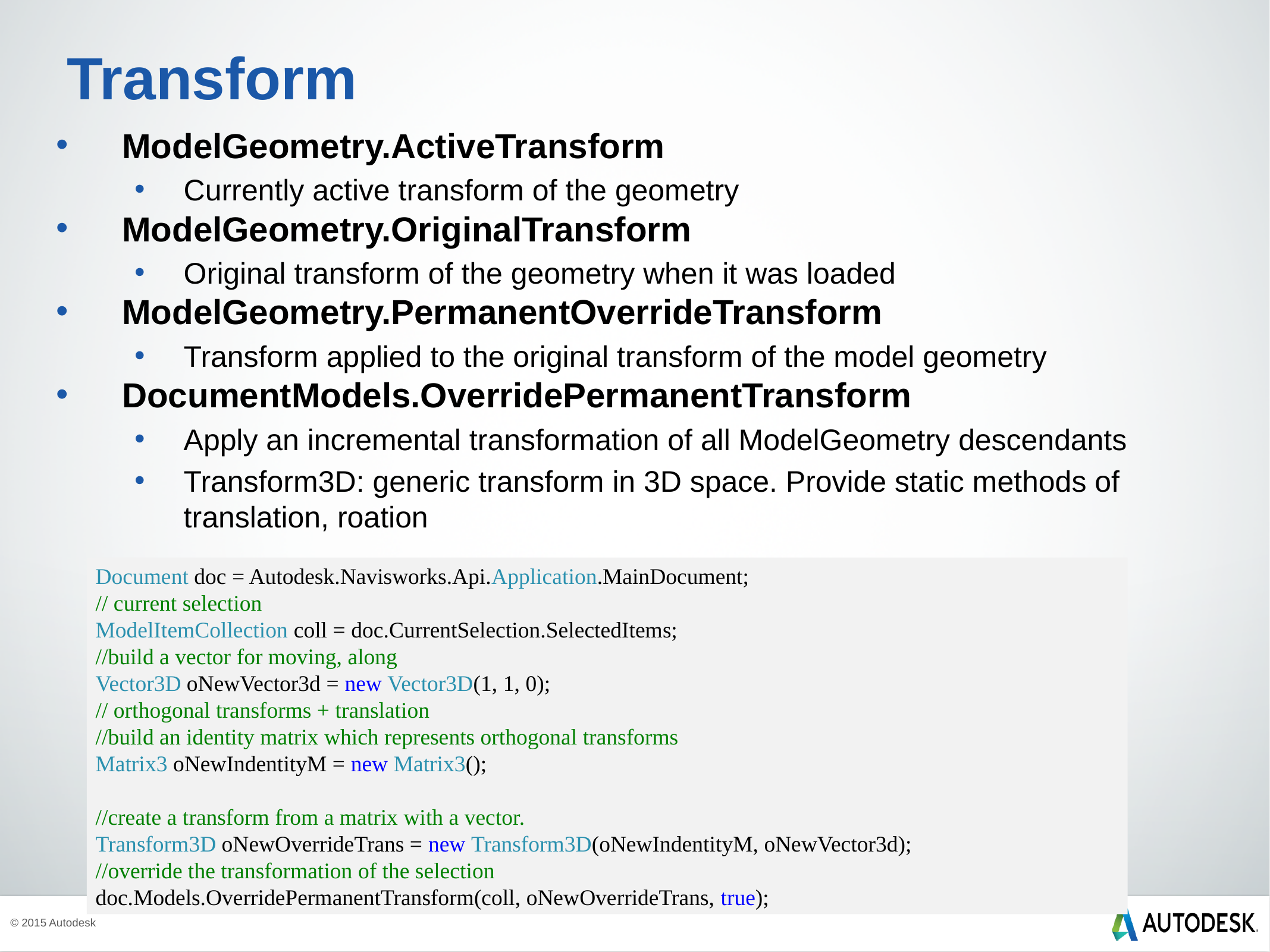

# Transform
ModelGeometry.ActiveTransform
Currently active transform of the geometry
ModelGeometry.OriginalTransform
Original transform of the geometry when it was loaded
ModelGeometry.PermanentOverrideTransform
Transform applied to the original transform of the model geometry
DocumentModels.OverridePermanentTransform
Apply an incremental transformation of all ModelGeometry descendants
Transform3D: generic transform in 3D space. Provide static methods of translation, roation

Document doc = Autodesk.Navisworks.Api.Application.MainDocument;
// current selection
ModelItemCollection coll = doc.CurrentSelection.SelectedItems;
//build a vector for moving, along
Vector3D oNewVector3d = new Vector3D(1, 1, 0);
// orthogonal transforms + translation
//build an identity matrix which represents orthogonal transforms
Matrix3 oNewIndentityM = new Matrix3();

//create a transform from a matrix with a vector.
Transform3D oNewOverrideTrans = new Transform3D(oNewIndentityM, oNewVector3d);
//override the transformation of the selection
doc.Models.OverridePermanentTransform(coll, oNewOverrideTrans, true);